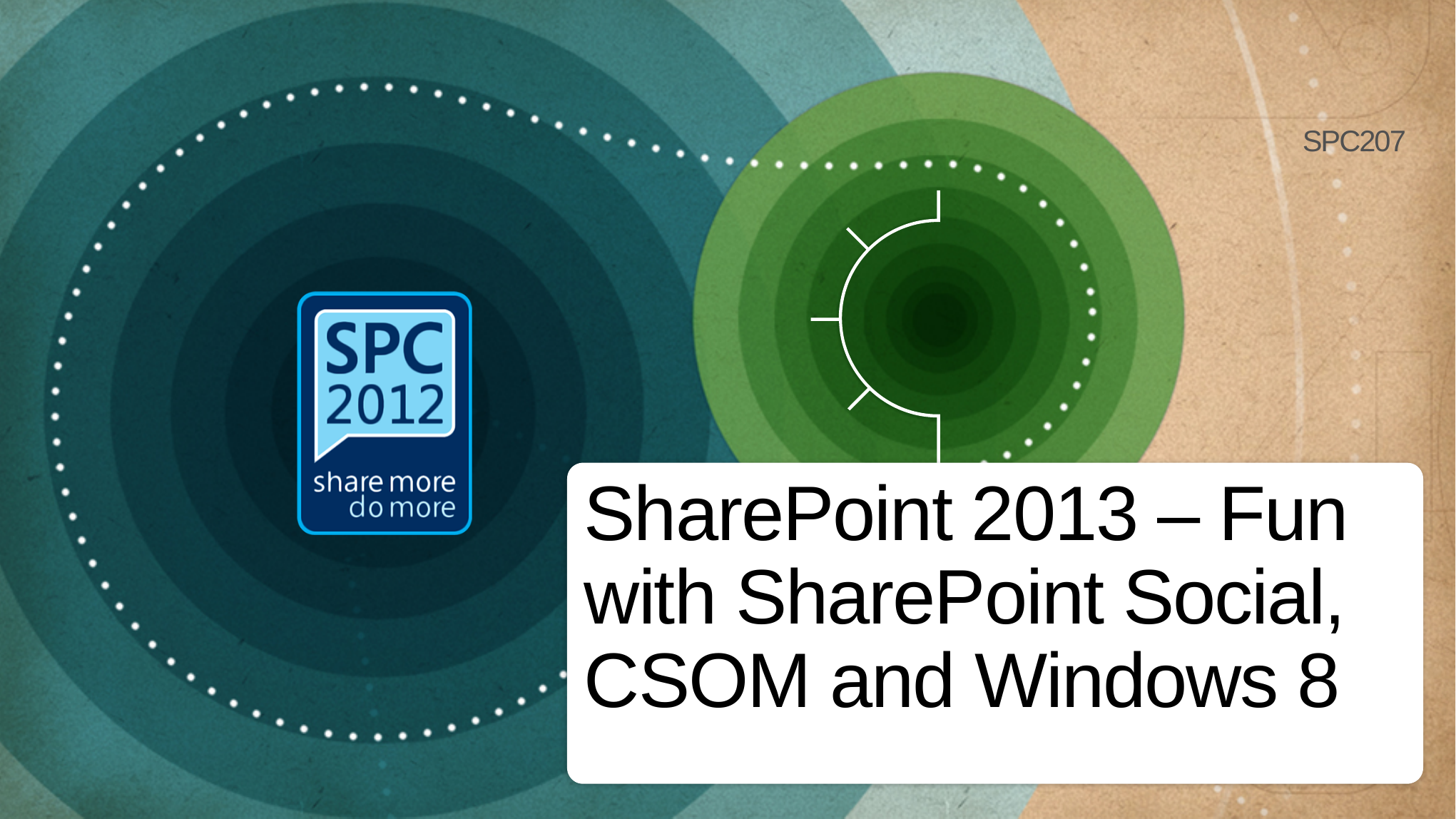

SPC207
# SharePoint 2013 – Fun with SharePoint Social, CSOM and Windows 8